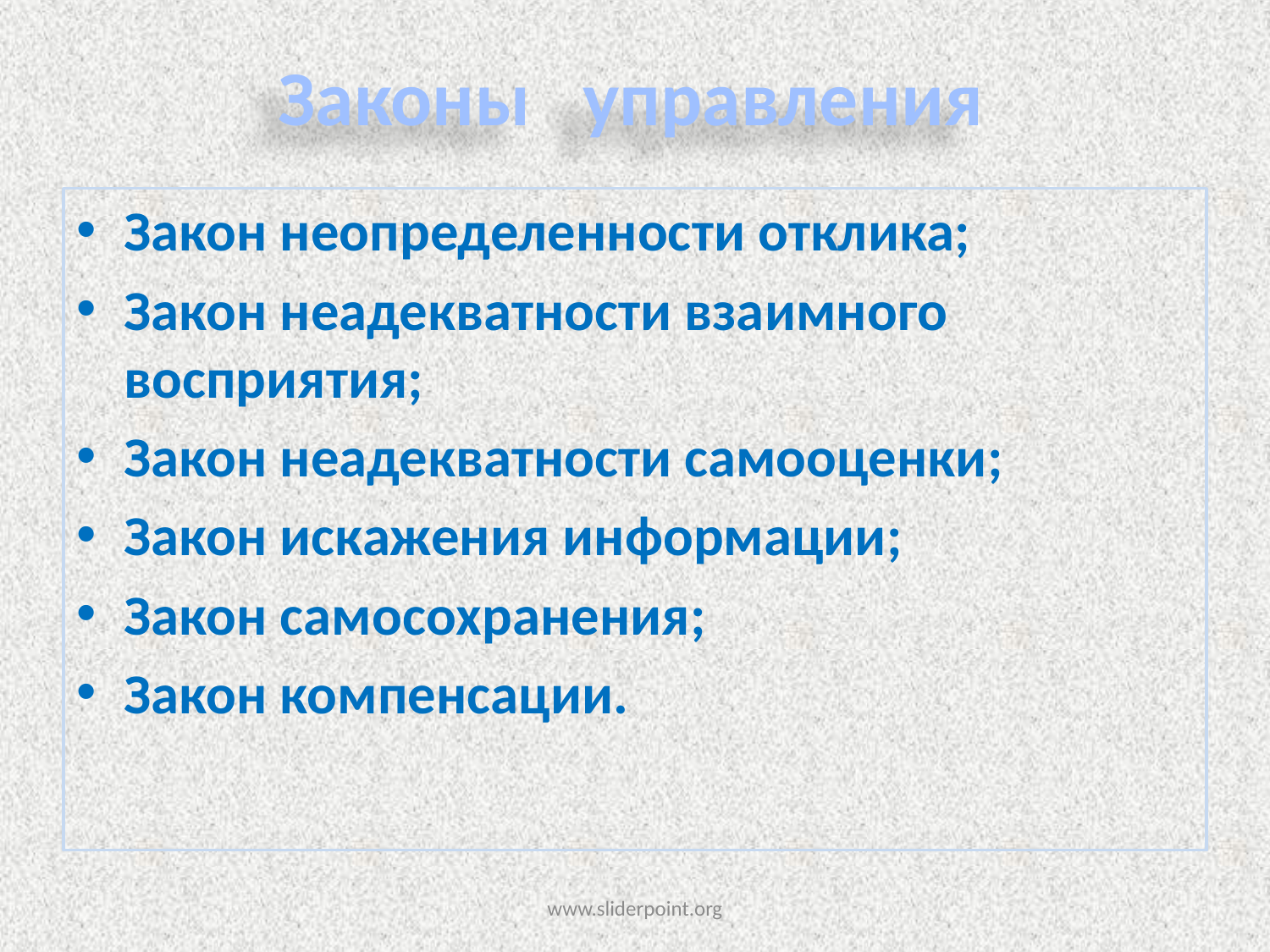

# Законы   управления
Закон неопределенности отклика;
Закон неадекватности взаимного восприятия;
Закон неадекватности самооценки;
Закон искажения информации;
Закон самосохранения;
Закон компенсации.

www.sliderpoint.org